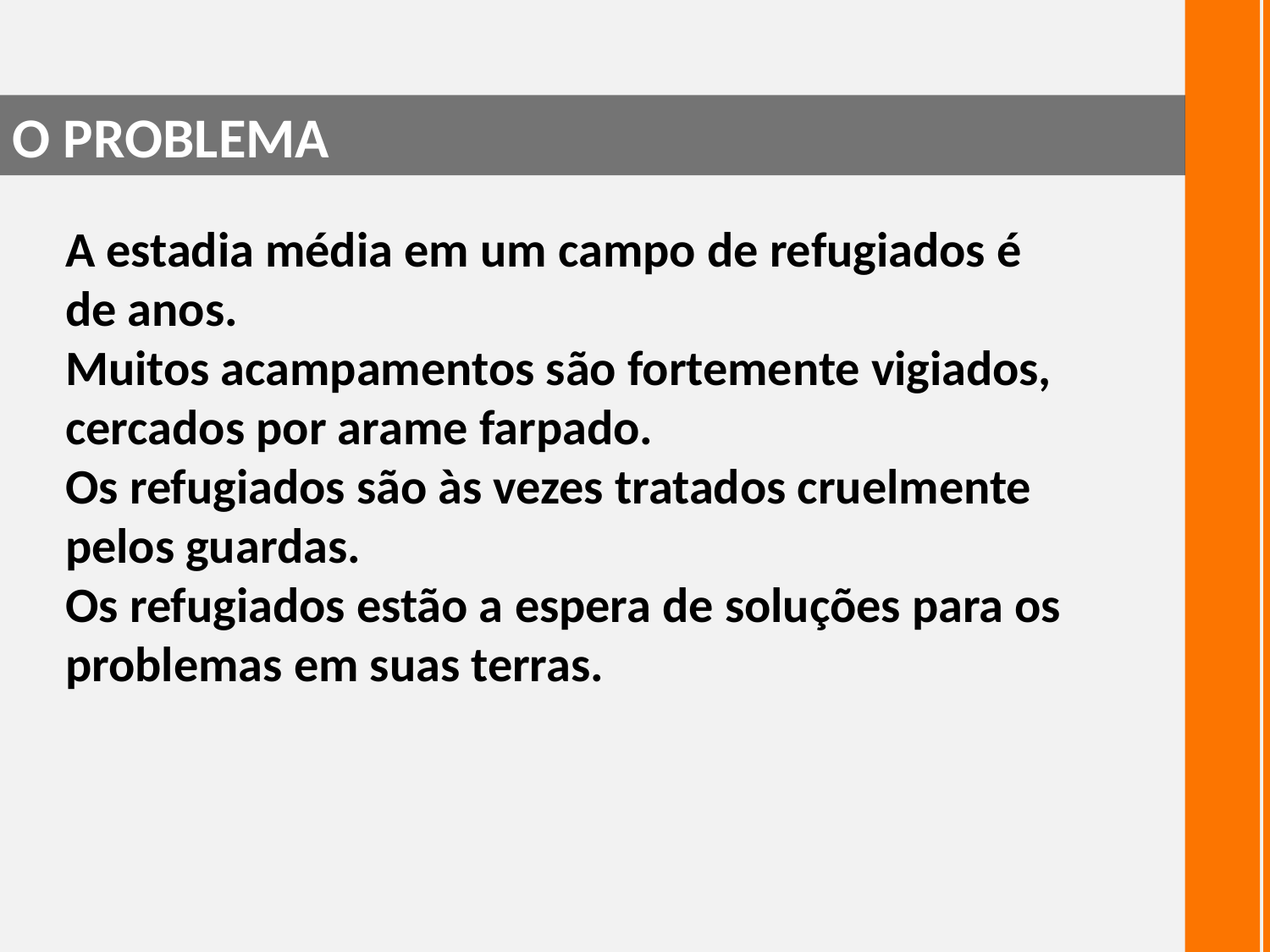

O PROBLEMA
A estadia média em um campo de refugiados é de anos.
Muitos acampamentos são fortemente vigiados, cercados por arame farpado.
Os refugiados são às vezes tratados cruelmente pelos guardas.
Os refugiados estão a espera de soluções para os problemas em suas terras.